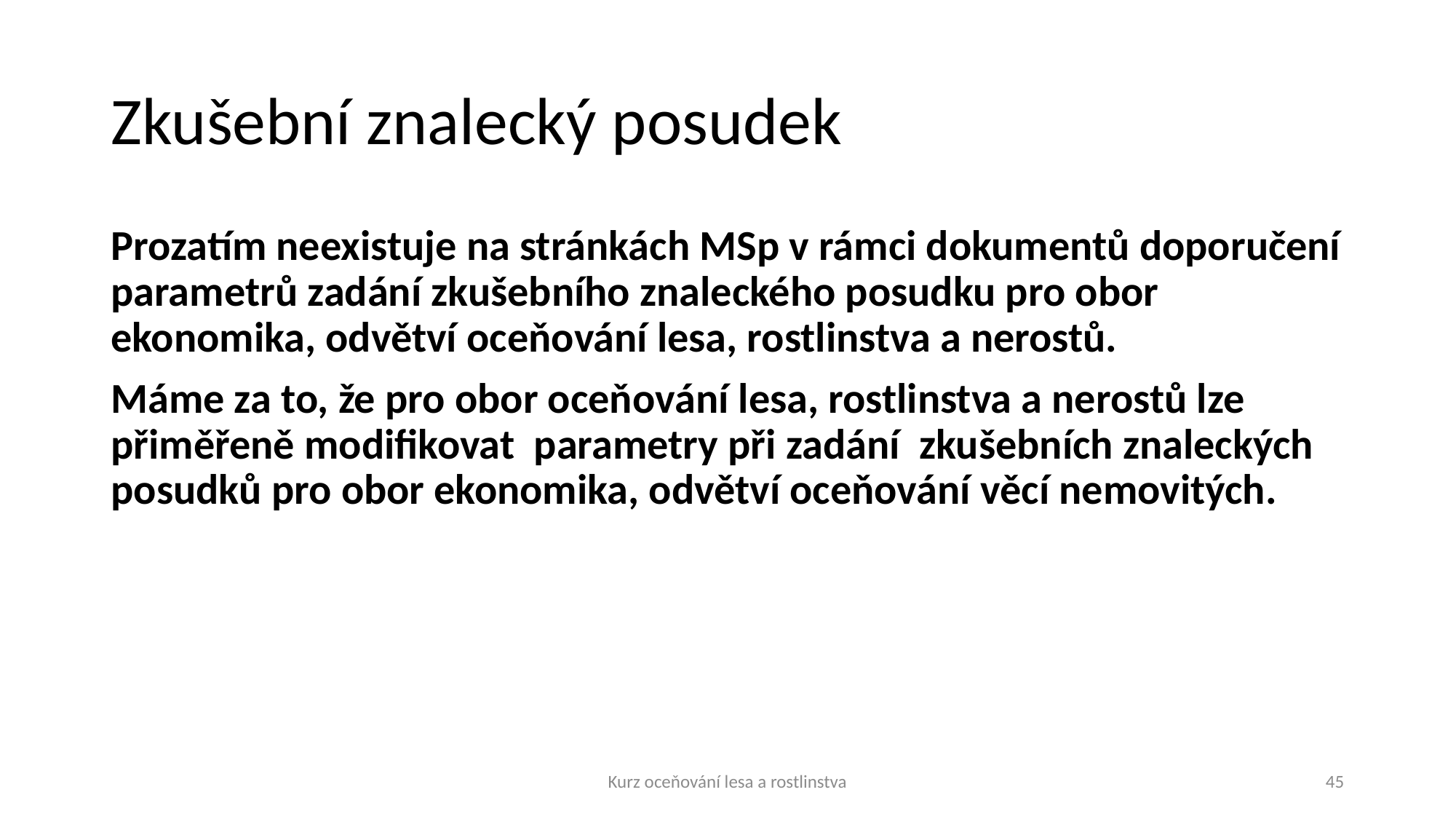

# Zkušební znalecký posudek
Prozatím neexistuje na stránkách MSp v rámci dokumentů doporučení parametrů zadání zkušebního znaleckého posudku pro obor ekonomika, odvětví oceňování lesa, rostlinstva a nerostů.
Máme za to, že pro obor oceňování lesa, rostlinstva a nerostů lze přiměřeně modifikovat  parametry při zadání  zkušebních znaleckých posudků pro obor ekonomika, odvětví oceňování věcí nemovitých.
Kurz oceňování lesa a rostlinstva
45